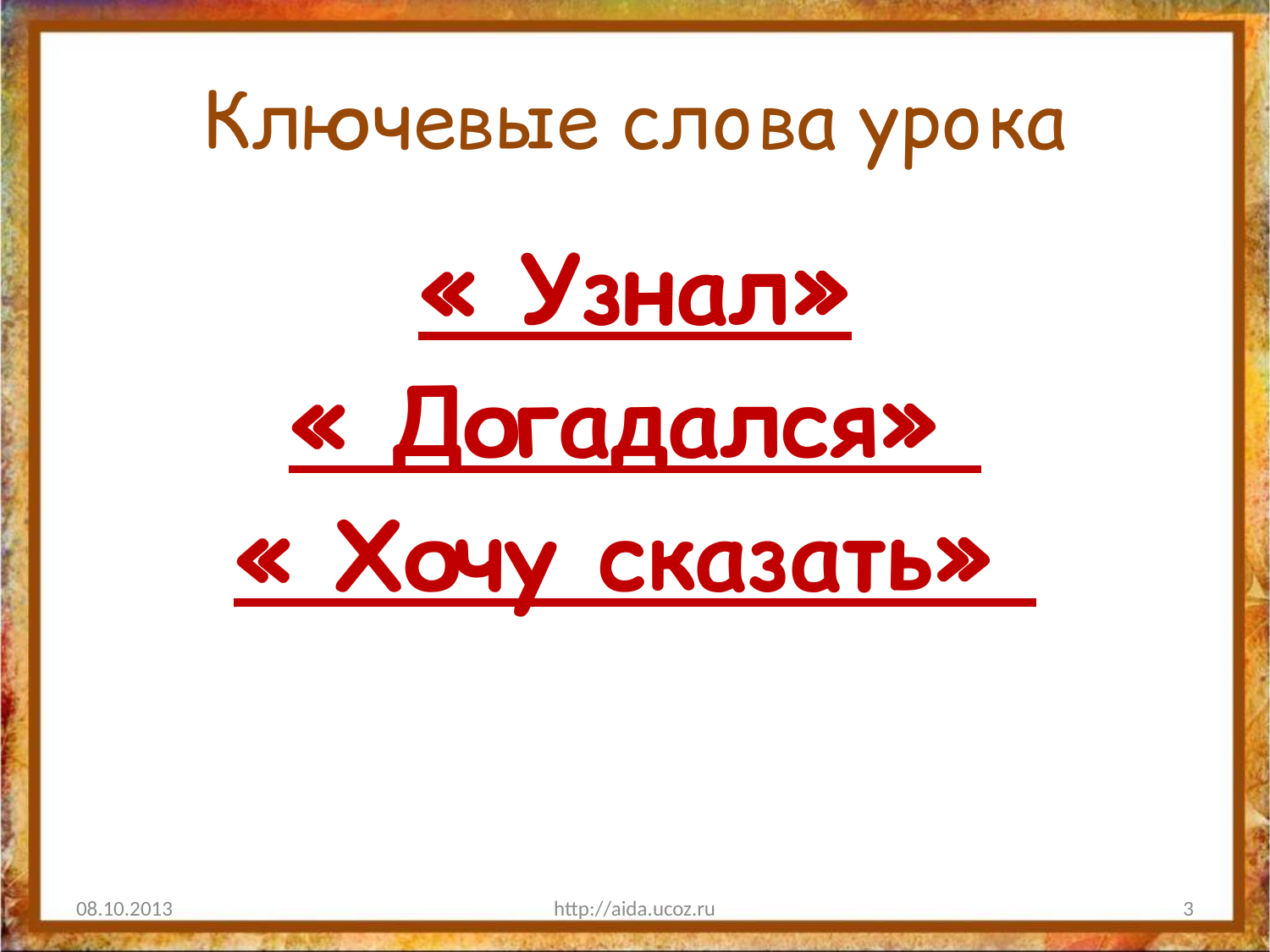

# Ключевые слова урока
« Узнал»
« Догадался»
« Хочу сказать»
08.10.2013
http://aida.ucoz.ru
3